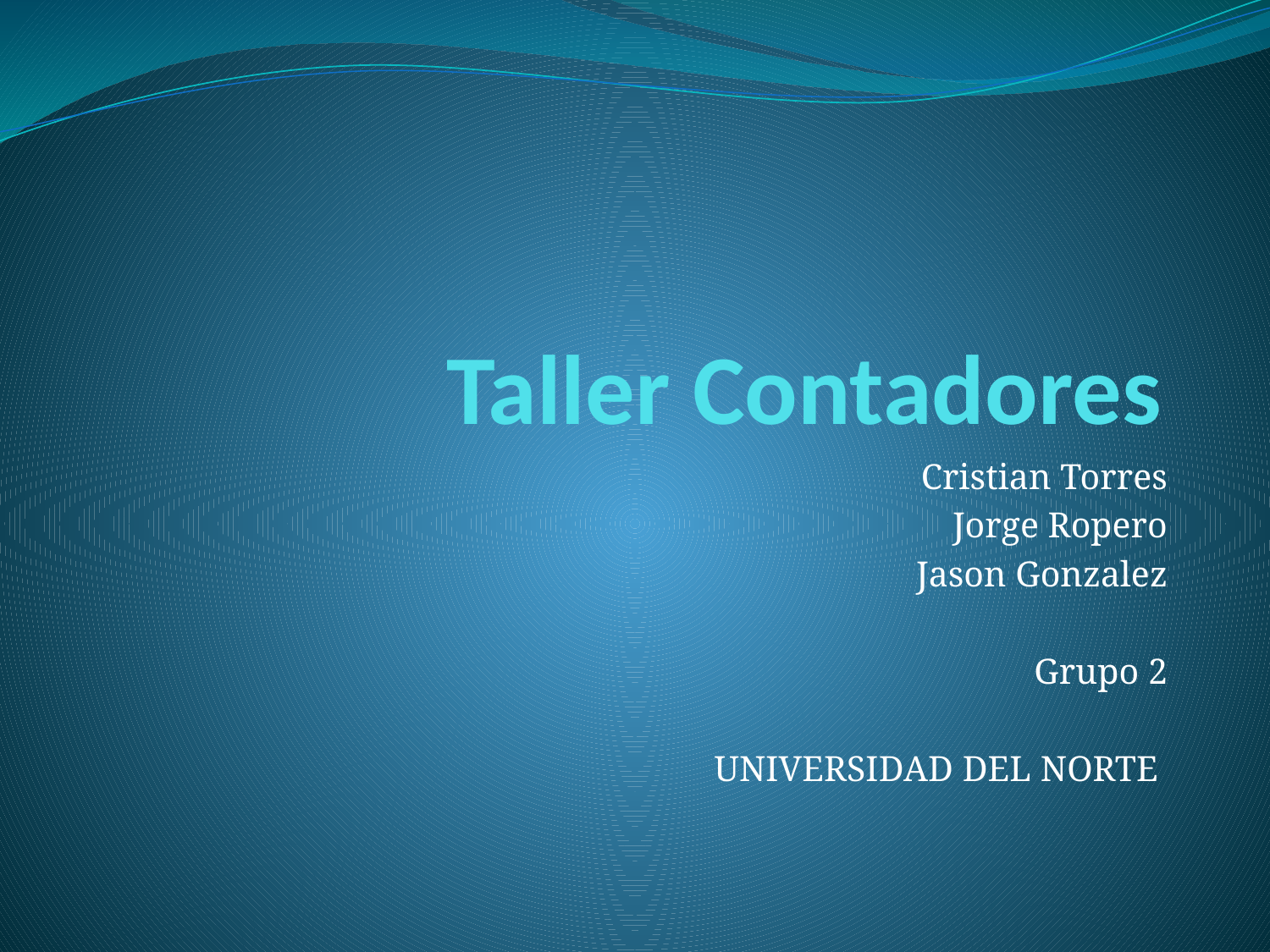

# Taller Contadores
Cristian Torres
Jorge Ropero
Jason Gonzalez

Grupo 2

UNIVERSIDAD DEL NORTE